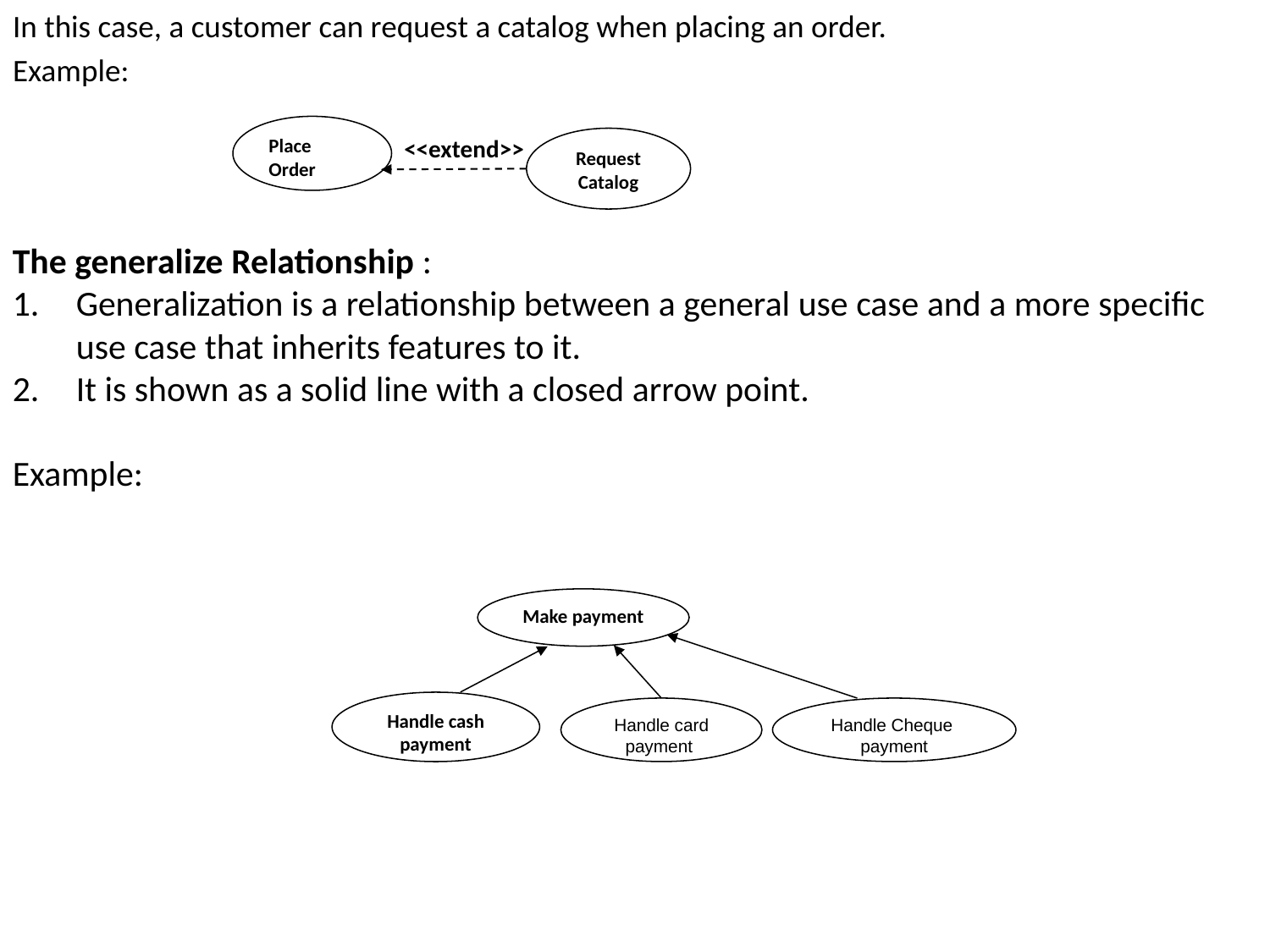

In this case, a customer can request a catalog when placing an order.
Example:

Place Order
<<extend>>
Request Catalog
The generalize Relationship :
Generalization is a relationship between a general use case and a more specific use case that inherits features to it.
It is shown as a solid line with a closed arrow point.

Example:

Make payment
Handle cash payment
Handle card payment
Handle Cheque  payment